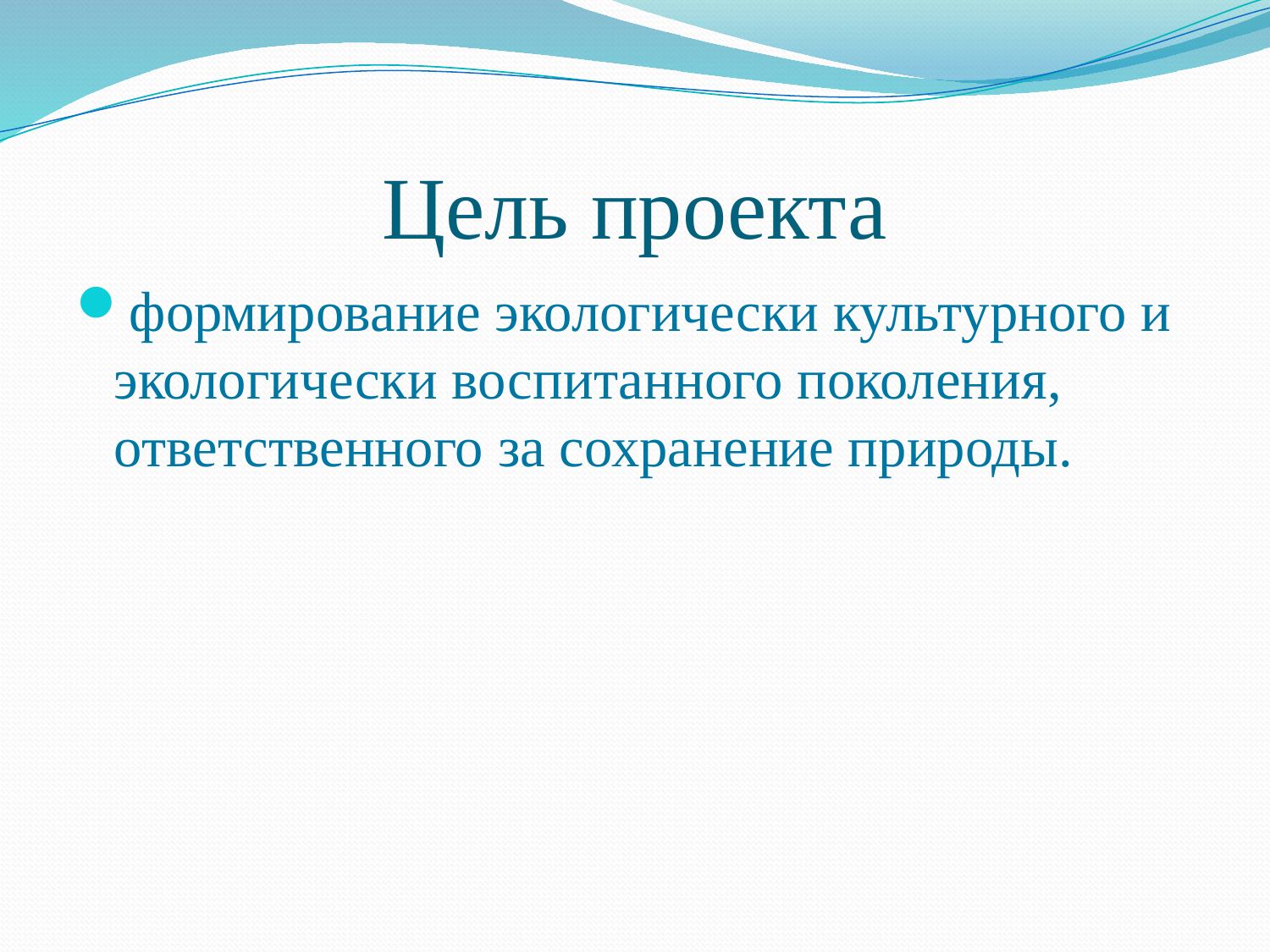

# Цель проекта
формирование экологически культурного и экологически воспитанного поколения, ответственного за сохранение природы.